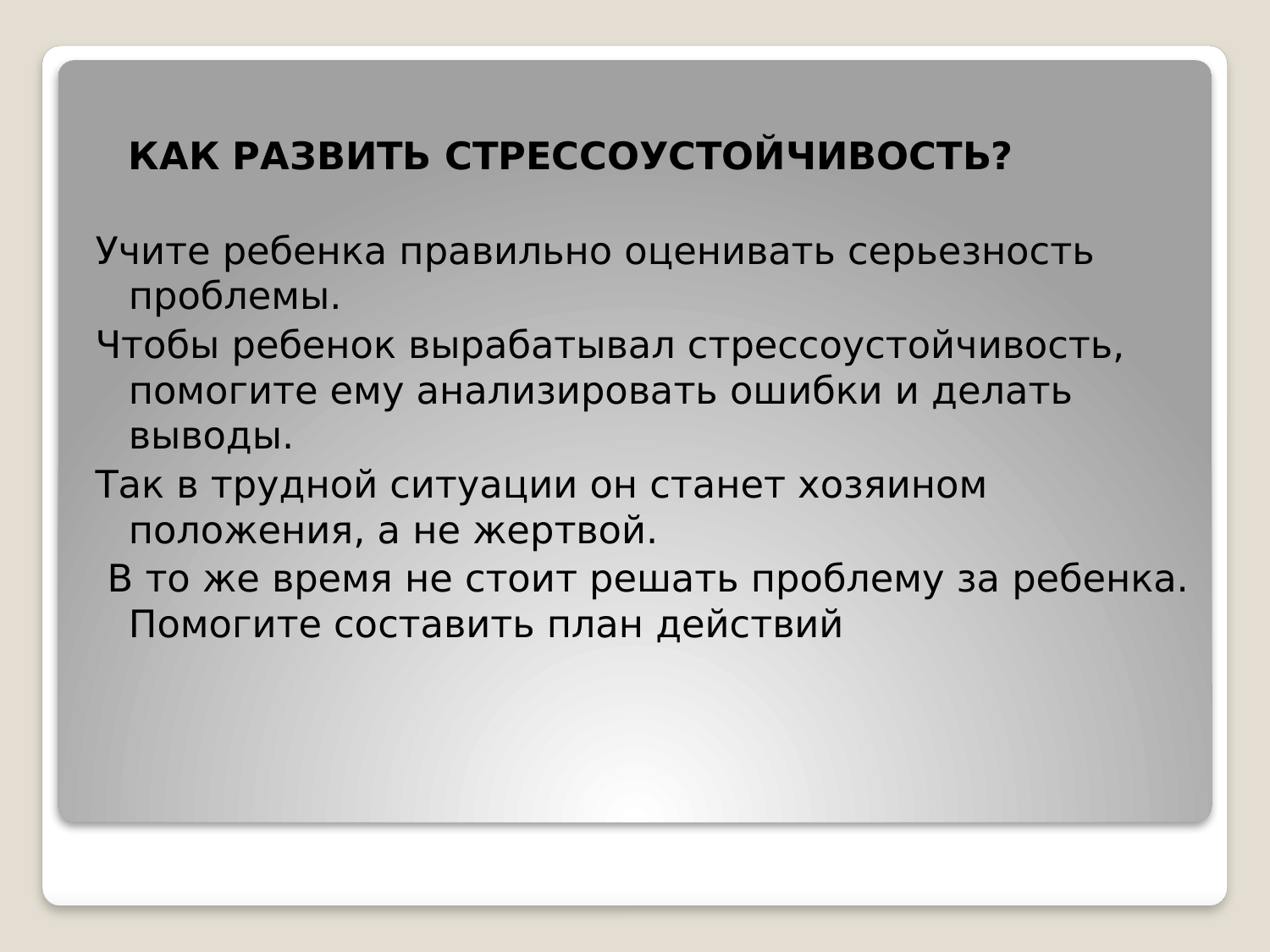

КАК РАЗВИТЬ СТРЕССОУСТОЙЧИВОСТЬ?
Учите ребенка правильно оценивать серьезность проблемы.
Чтобы ребенок вырабатывал стрессоустойчивость, помогите ему анализировать ошибки и делать выводы.
Так в трудной ситуации он станет хозяином положения, а не жертвой.
 В то же время не стоит решать проблему за ребенка. Помогите составить план действий
#